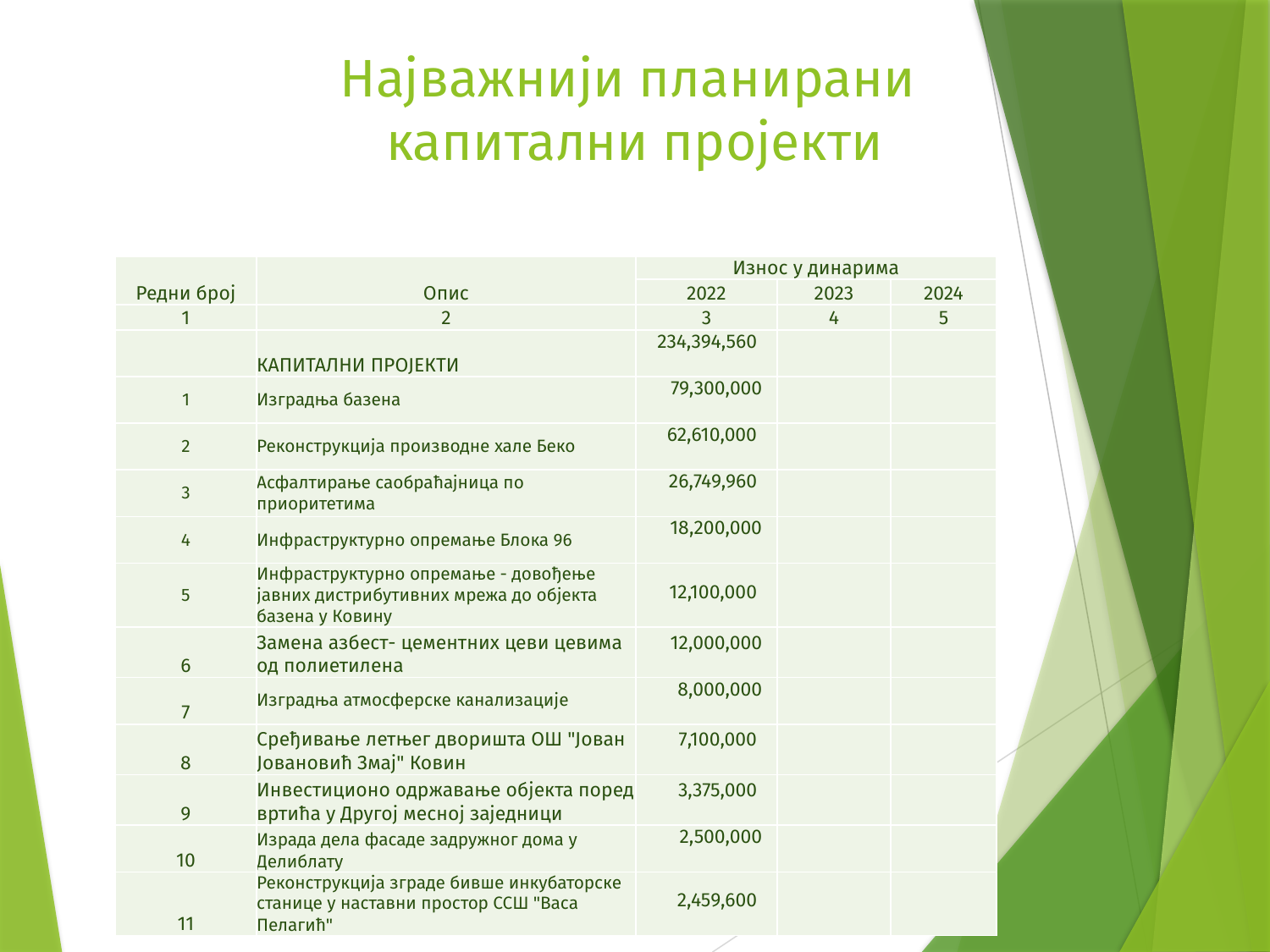

# Најважнији планирани капитални пројекти
| Редни број | Опис | Износ у динарима |  |  |
| --- | --- | --- | --- | --- |
|  |  | 2022 | 2023 | 2024 |
| 1 | 2 | 3 | 4 | 5 |
|  | КАПИТАЛНИ ПРОЈЕКТИ | 234,394,560 |  |  |
| 1 | Изградња базена | 79,300,000 |  |  |
| 2 | Реконструкција производне хале Беко | 62,610,000 |  |  |
| 3 | Асфалтирање саобраћајница по приоритетима | 26,749,960 |  |  |
| 4 | Инфраструктурно опремање Блока 96 | 18,200,000 |  |  |
| 5 | Инфраструктурно опремање - довођење јавних дистрибутивних мрежа до објекта базена у Ковину | 12,100,000 |  |  |
| 6 | Замена азбест- цементних цеви цевима од полиетилена | 12,000,000 |  |  |
| 7 | Изградња атмосферске канализације | 8,000,000 |  |  |
| 8 | Сређивање летњег дворишта ОШ "Јован Јовановић Змај" Ковин | 7,100,000 |  |  |
| 9 | Инвестиционо одржавање објекта поред вртића у Другој месној заједници | 3,375,000 |  |  |
| 10 | Израда дела фасаде задружног дома у Делиблату | 2,500,000 |  |  |
| 11 | Реконструкција зграде бивше инкубаторске станице у наставни простор ССШ "Васа Пелагић" | 2,459,600 |  |  |
20